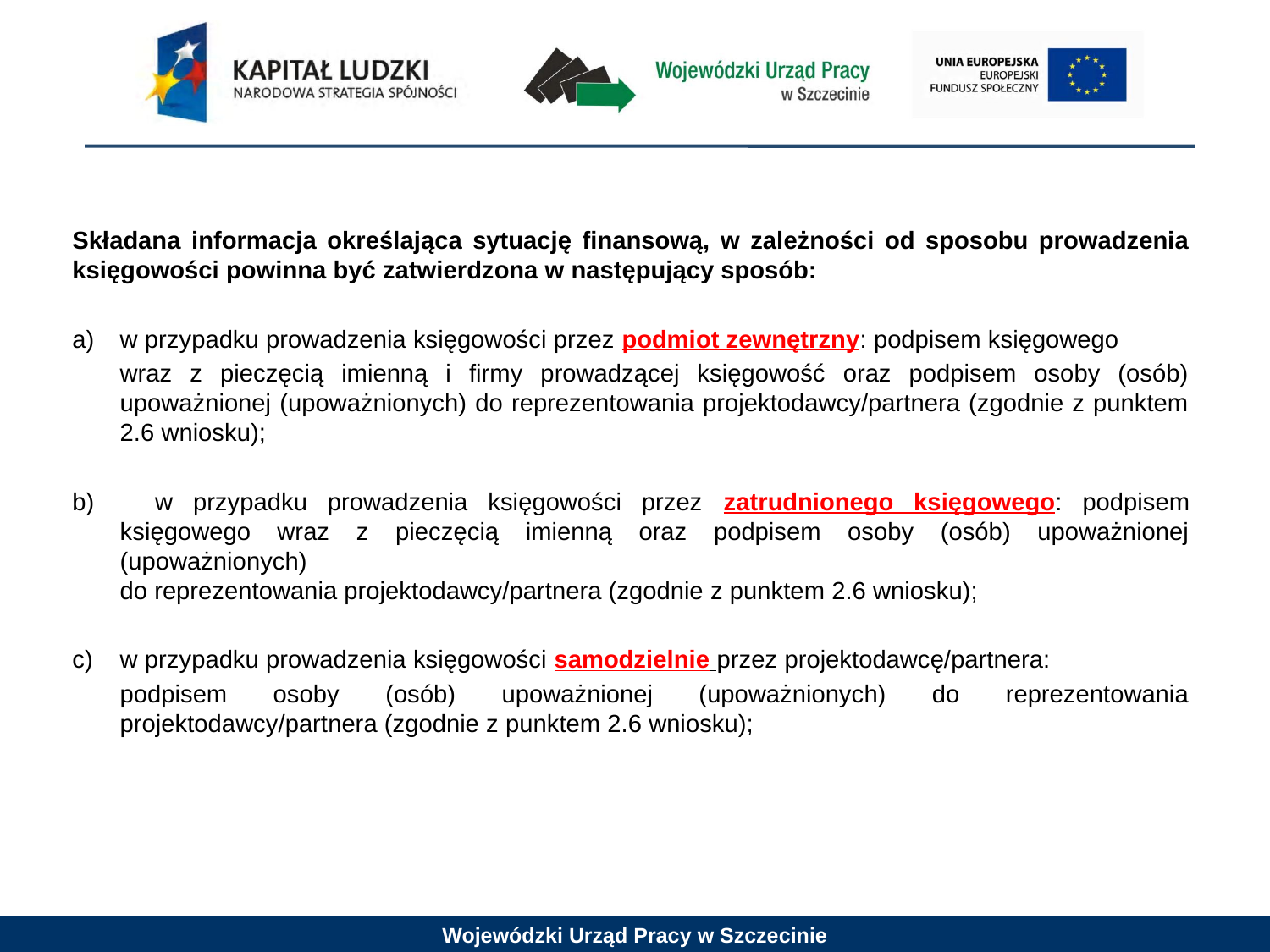

Składana informacja określająca sytuację finansową, w zależności od sposobu prowadzenia księgowości powinna być zatwierdzona w następujący sposób:

a) 	w przypadku prowadzenia księgowości przez podmiot zewnętrzny: podpisem księgowego
	wraz z pieczęcią imienną i firmy prowadzącej księgowość oraz podpisem osoby (osób) upoważnionej (upoważnionych) do reprezentowania projektodawcy/partnera (zgodnie z punktem 2.6 wniosku);

b)   w przypadku prowadzenia księgowości przez zatrudnionego księgowego: podpisem księgowego wraz z pieczęcią imienną oraz podpisem osoby (osób) upoważnionej (upoważnionych)
do reprezentowania projektodawcy/partnera (zgodnie z punktem 2.6 wniosku);

c) 	w przypadku prowadzenia księgowości samodzielnie przez projektodawcę/partnera:
	podpisem osoby (osób) upoważnionej (upoważnionych) do reprezentowania projektodawcy/partnera (zgodnie z punktem 2.6 wniosku);